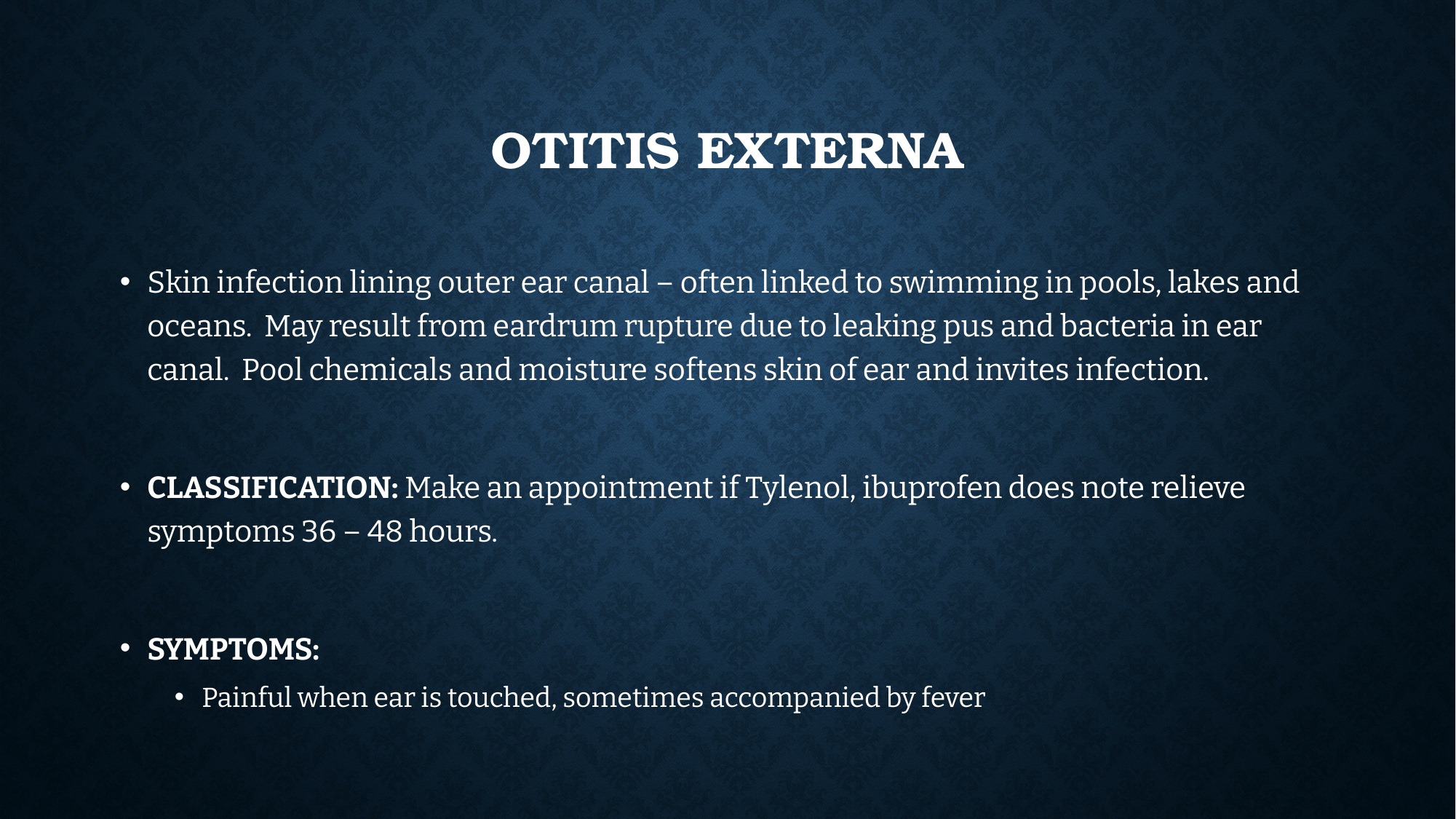

# Otitis Externa
Skin infection lining outer ear canal – often linked to swimming in pools, lakes and oceans.  May result from eardrum rupture due to leaking pus and bacteria in ear canal.  Pool chemicals and moisture softens skin of ear and invites infection.

CLASSIFICATION: Make an appointment if Tylenol, ibuprofen does note relieve symptoms 36 – 48 hours.

SYMPTOMS:
Painful when ear is touched, sometimes accompanied by fever